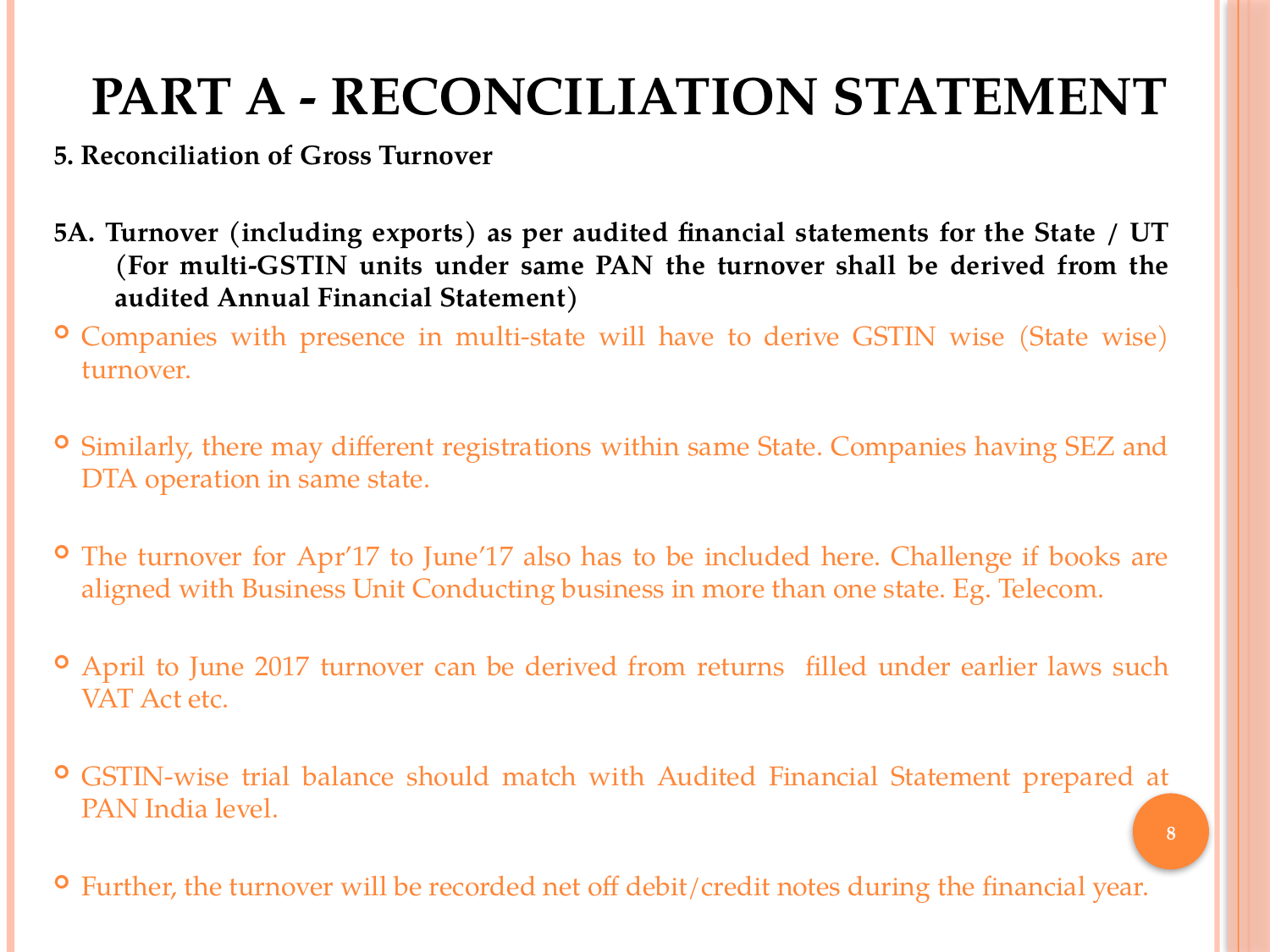

# PART A - RECONCILIATION STATEMENT
5. Reconciliation of Gross Turnover

5A. Turnover (including exports) as per audited financial statements for the State / UT (For multi-GSTIN units under same PAN the turnover shall be derived from the audited Annual Financial Statement)
Companies with presence in multi-state will have to derive GSTIN wise (State wise) turnover.

Similarly, there may different registrations within same State. Companies having SEZ and DTA operation in same state.

The turnover for Apr’17 to June’17 also has to be included here. Challenge if books are aligned with Business Unit Conducting business in more than one state. Eg. Telecom.

April to June 2017 turnover can be derived from returns  filled under earlier laws such VAT Act etc.

GSTIN-wise trial balance should match with Audited Financial Statement prepared at PAN India level.

Further, the turnover will be recorded net off debit/credit notes during the financial year.

8